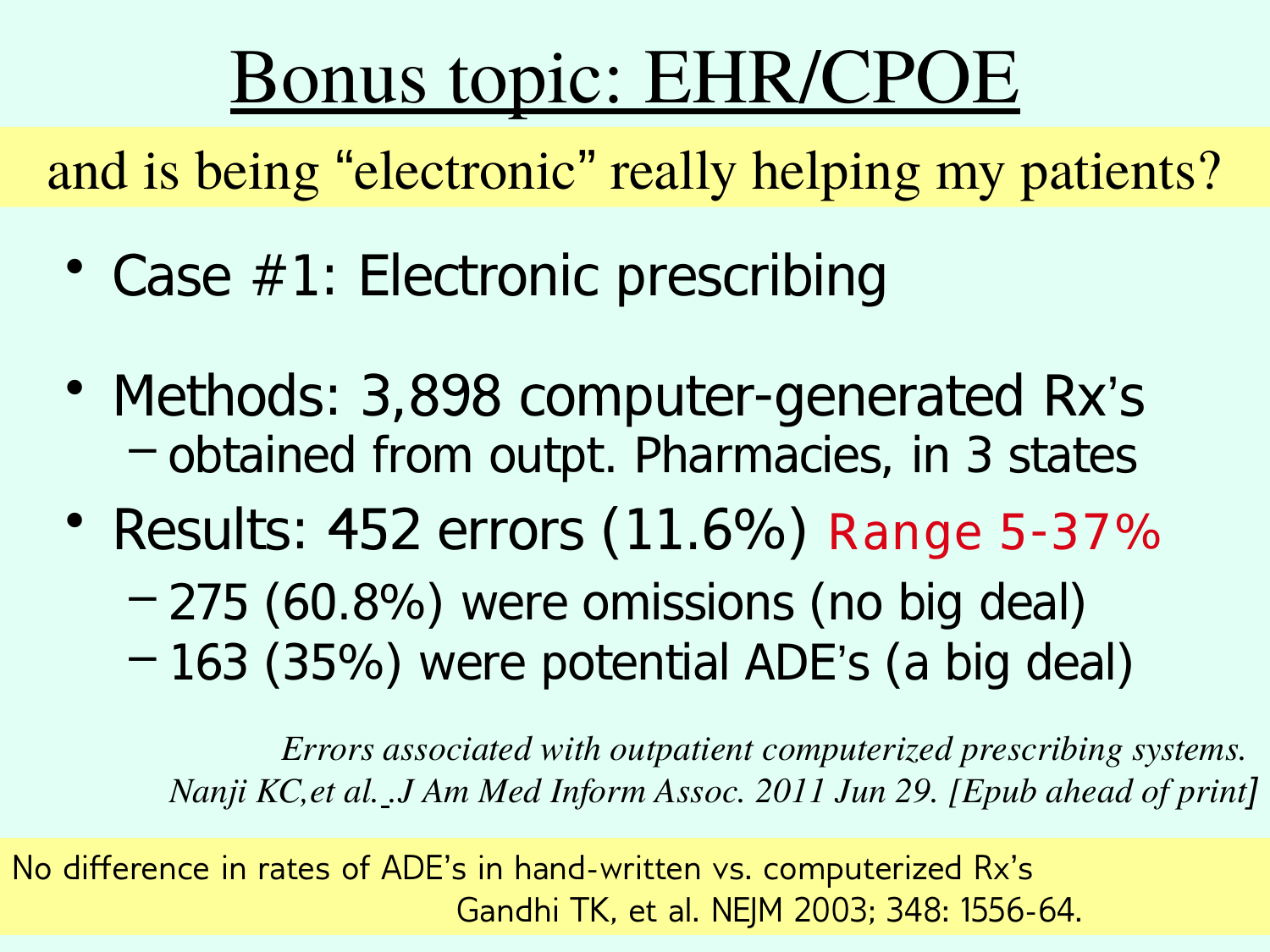

# Bonus topic: EHR/CPOE
and is being “electronic” really helping my patients?
Case #1: Electronic prescribing

Methods: 3,898 computer-generated Rx’s
obtained from outpt. Pharmacies, in 3 states
Results: 452 errors (11.6%) Range 5-37%
275 (60.8%) were omissions (no big deal)
163 (35%) were potential ADE’s (a big deal)
Errors associated with outpatient computerized prescribing systems.
Nanji KC,et al. .J Am Med Inform Assoc. 2011 Jun 29. [Epub ahead of print]
No difference in rates of ADE’s in hand-written vs. computerized Rx’s
			      Gandhi TK, et al. NEJM 2003; 348: 1556-64.
95